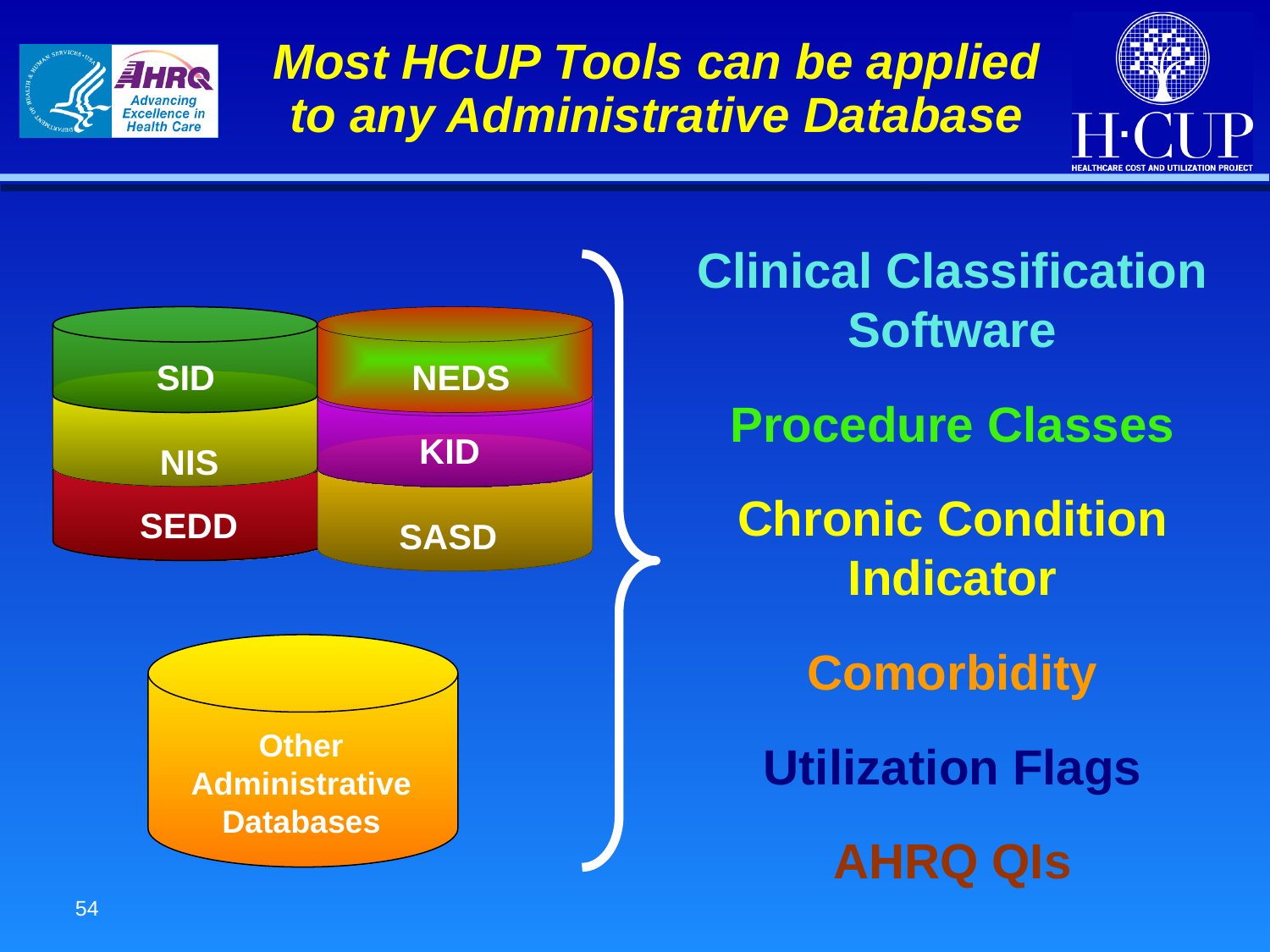

# Most HCUP Tools can be applied to any Administrative Database

Clinical Classification Software
Procedure Classes
Chronic Condition Indicator
Comorbidity
Utilization Flags
AHRQ QIs

SID

NEDS

NIS

KID

SASD

SEDD

Other Administrative Databases
54